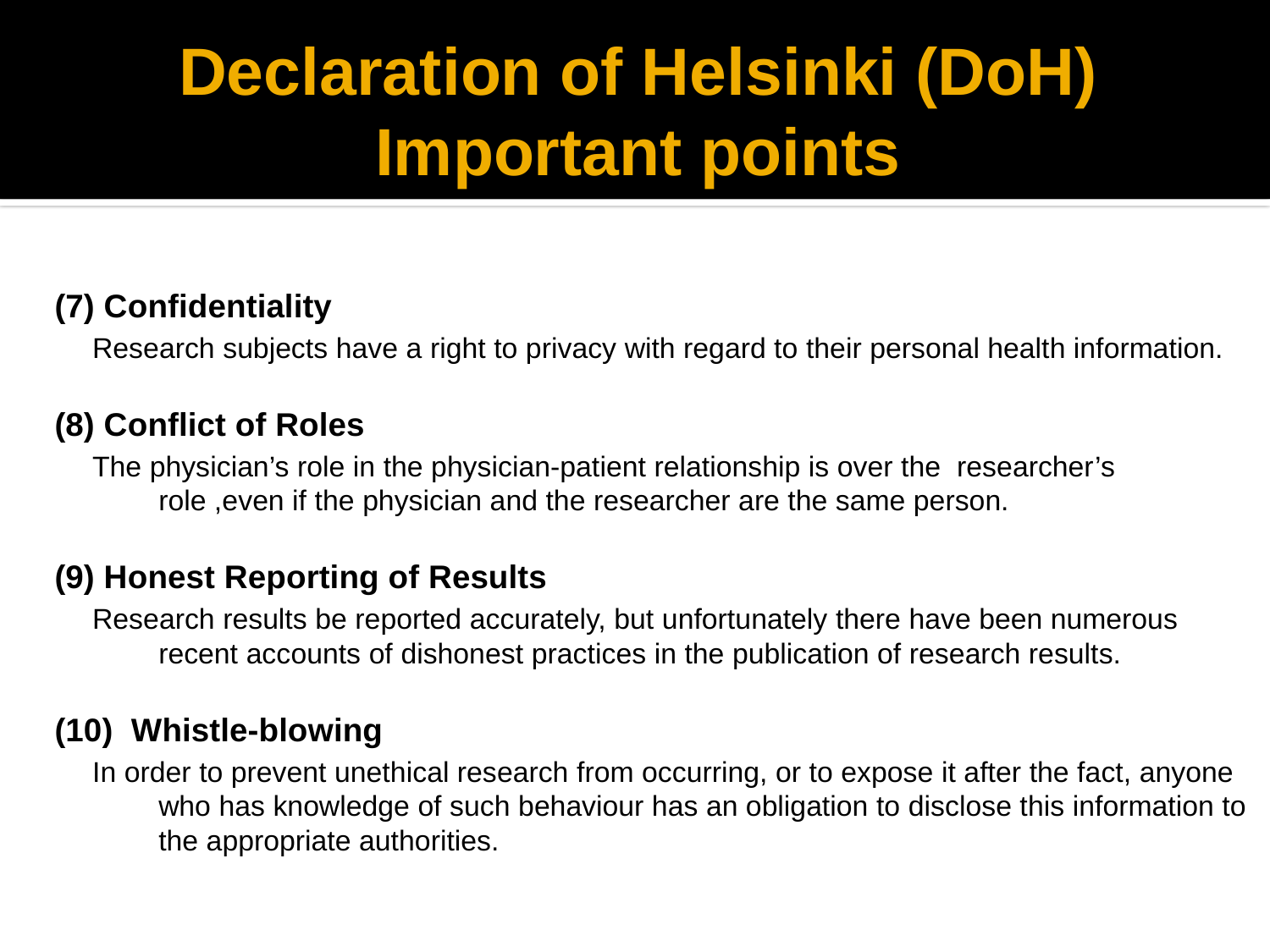

# Declaration of Helsinki (DoH) Important points

(7) Confidentiality
Research subjects have a right to privacy with regard to their personal health information.

(8) Conflict of Roles
The physician’s role in the physician-patient relationship is over the  researcher’s role ,even if the physician and the researcher are the same person.

(9) Honest Reporting of Results
Research results be reported accurately, but unfortunately there have been numerous recent accounts of dishonest practices in the publication of research results.

(10)  Whistle-blowing
In order to prevent unethical research from occurring, or to expose it after the fact, anyone who has knowledge of such behaviour has an obligation to disclose this information to the appropriate authorities.